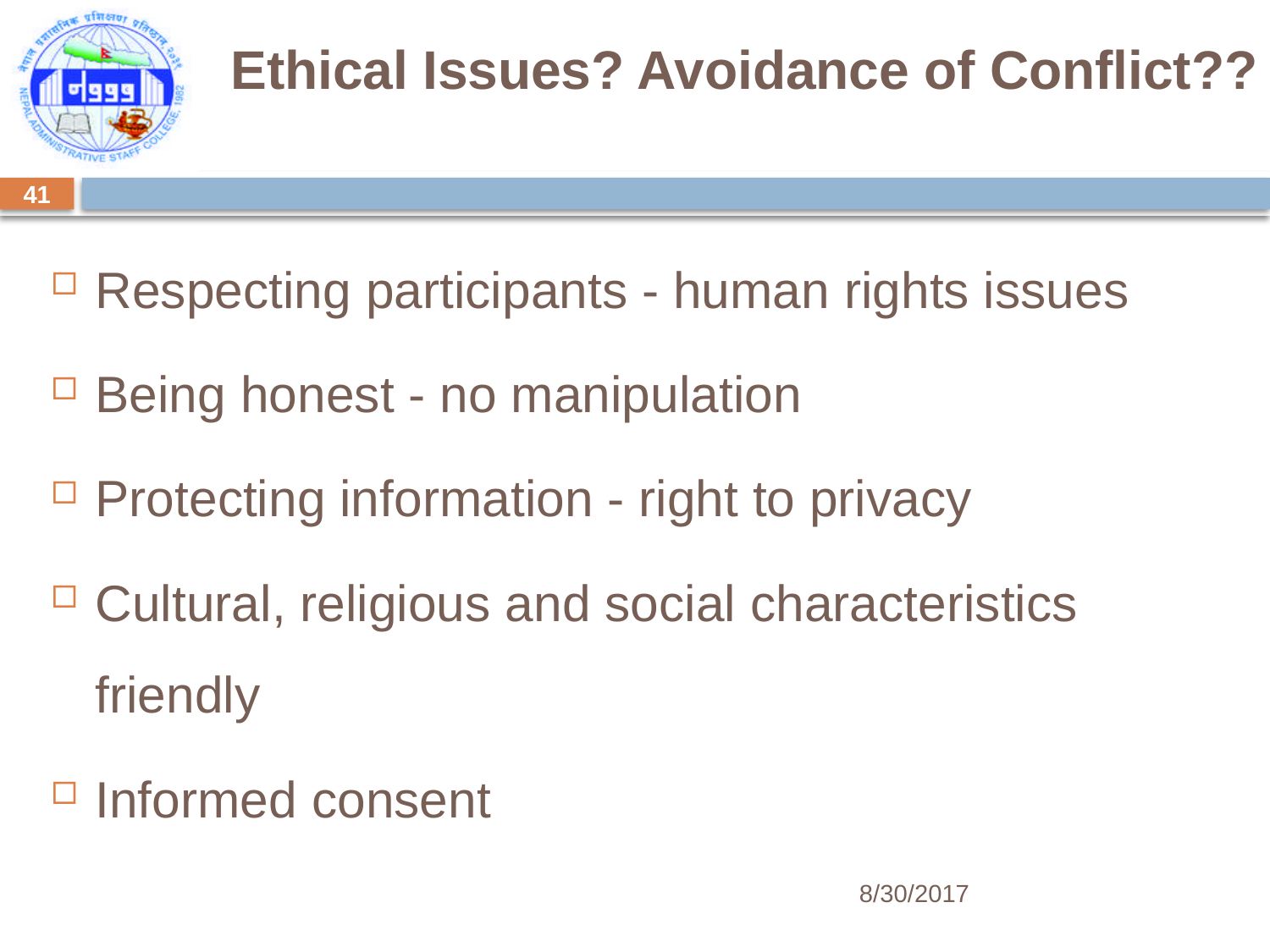

# Ethical Issues? Avoidance of Conflict??
41
Respecting participants - human rights issues
Being honest - no manipulation
Protecting information - right to privacy
Cultural, religious and social characteristics friendly
Informed consent

8/30/2017